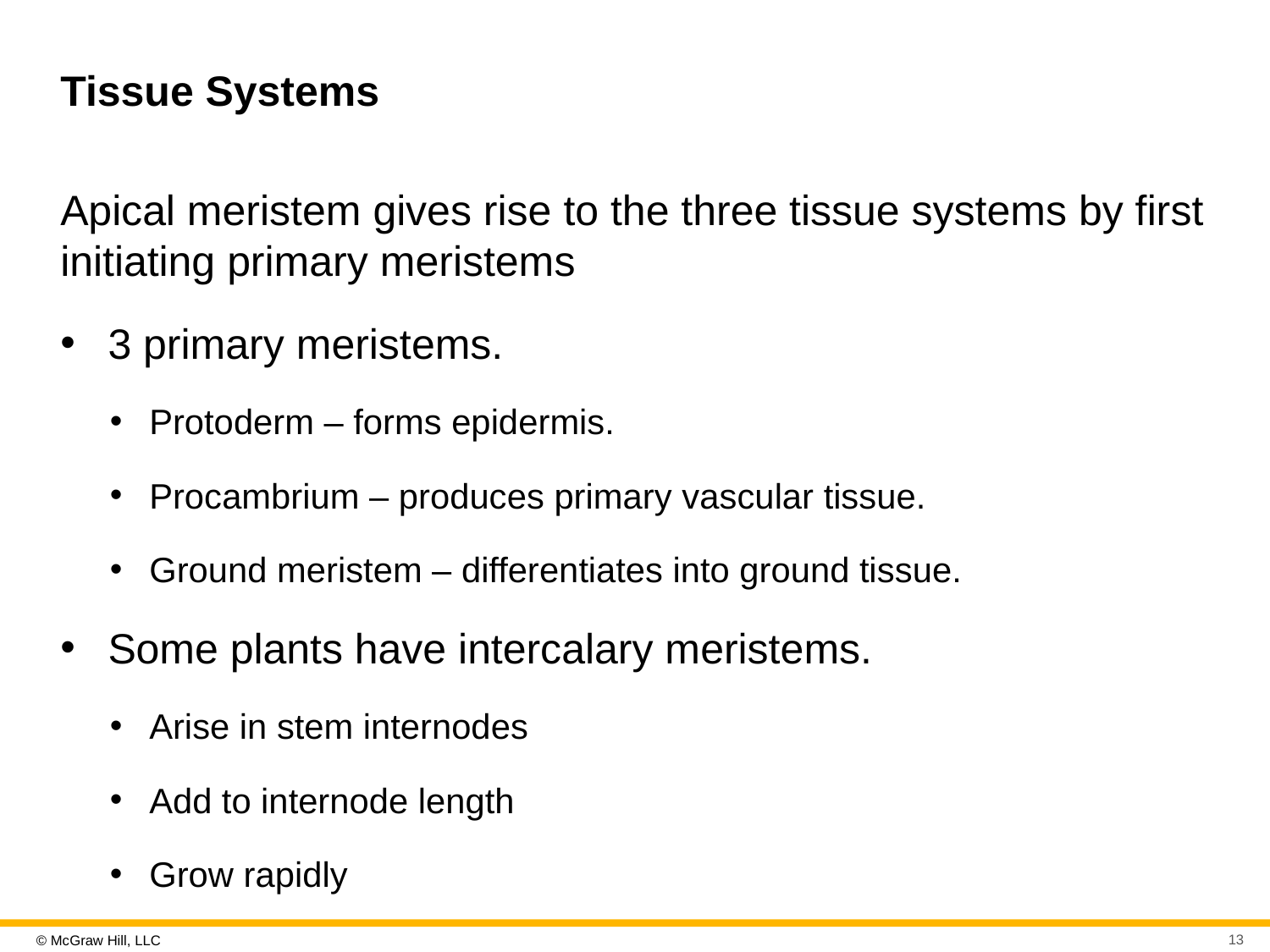

# Tissue Systems
Apical meristem gives rise to the three tissue systems by first initiating primary meristems
3 primary meristems.
Protoderm – forms epidermis.
Procambrium – produces primary vascular tissue.
Ground meristem – differentiates into ground tissue.
Some plants have intercalary meristems.
Arise in stem internodes
Add to internode length
Grow rapidly
13